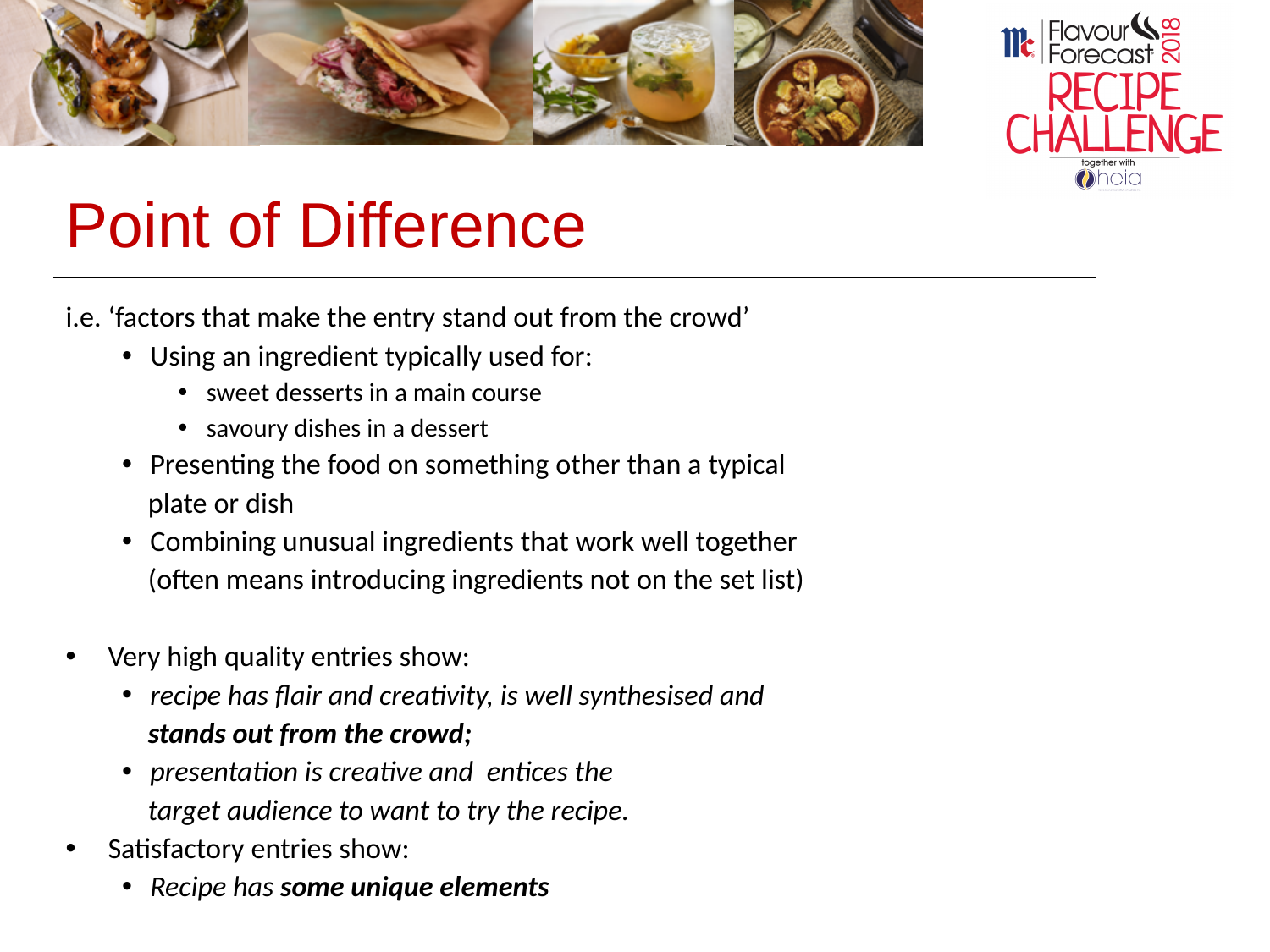

# Point of Difference
i.e. ‘factors that make the entry stand out from the crowd’
Using an ingredient typically used for:
sweet desserts in a main course
savoury dishes in a dessert
Presenting the food on something other than a typical
    plate or dish
Combining unusual ingredients that work well together
    (often means introducing ingredients not on the set list)

Very high quality entries show:
recipe has flair and creativity, is well synthesised and
    stands out from the crowd;
presentation is creative and  entices the
    target audience to want to try the recipe.
Satisfactory entries show:
Recipe has some unique elements